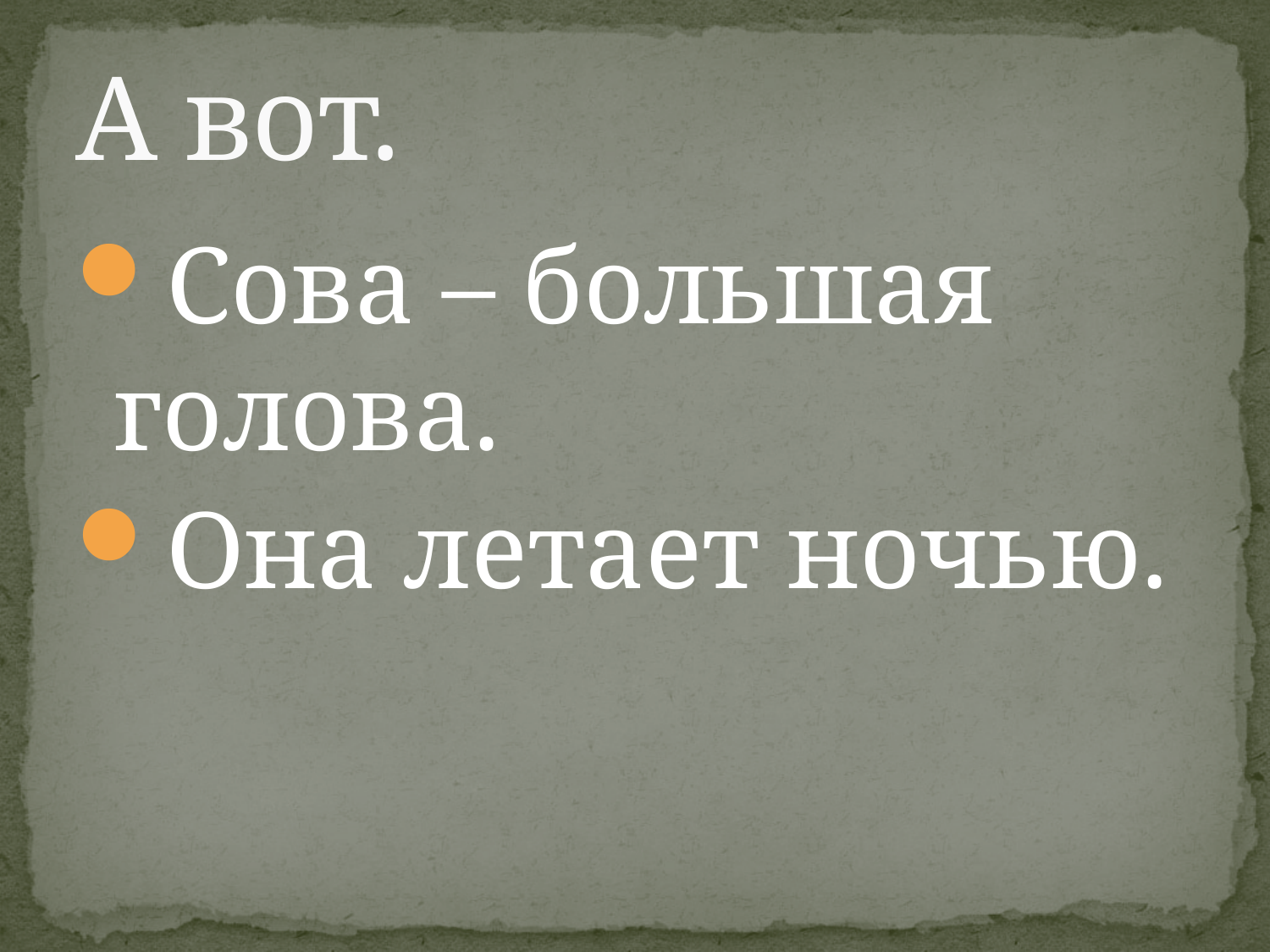

# А вот.
Сова – большая голова.
Она летает ночью.